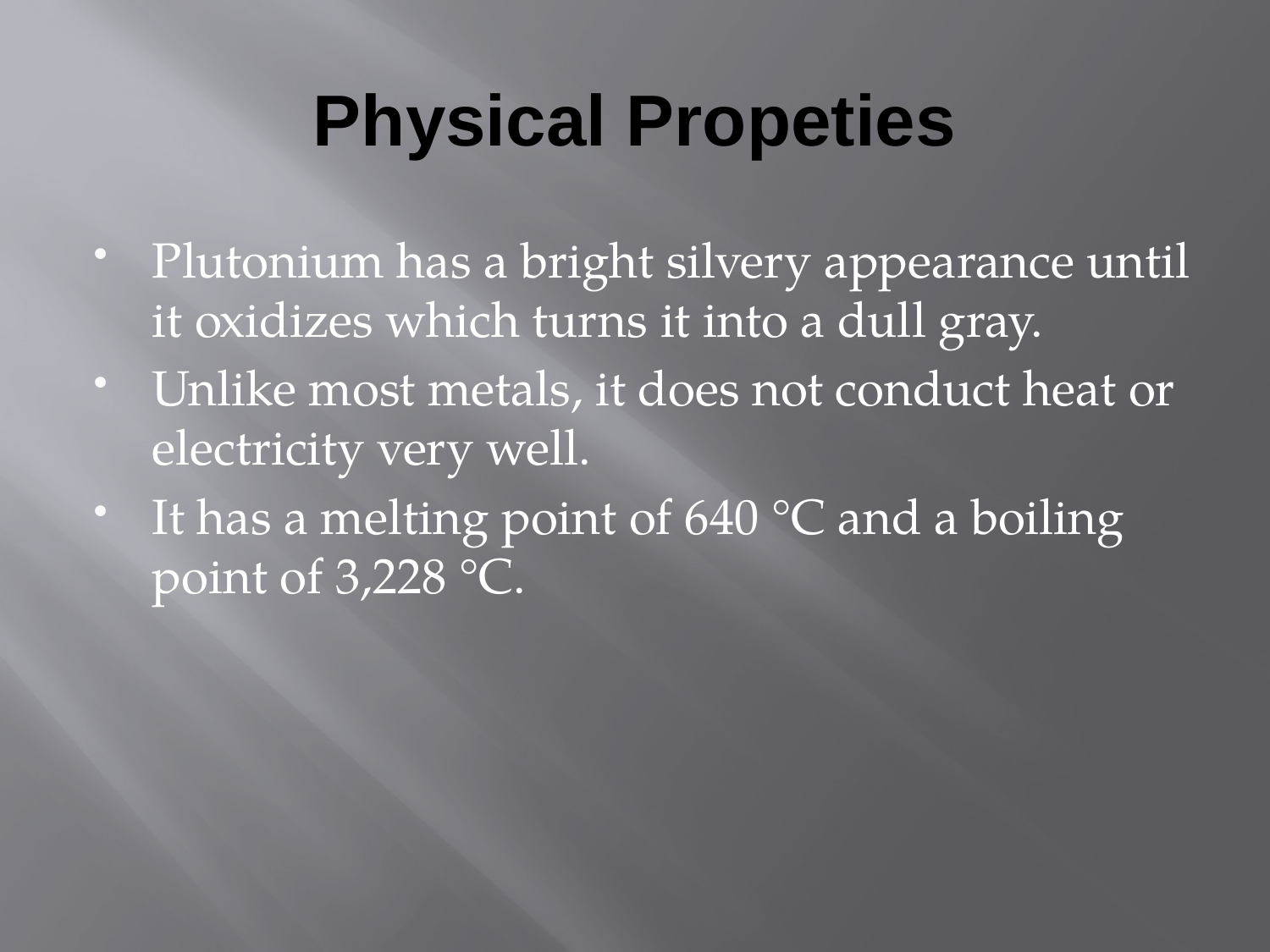

# Physical Propeties
Plutonium has a bright silvery appearance until it oxidizes which turns it into a dull gray.
Unlike most metals, it does not conduct heat or electricity very well.
It has a melting point of 640 °C and a boiling point of 3,228 °C.